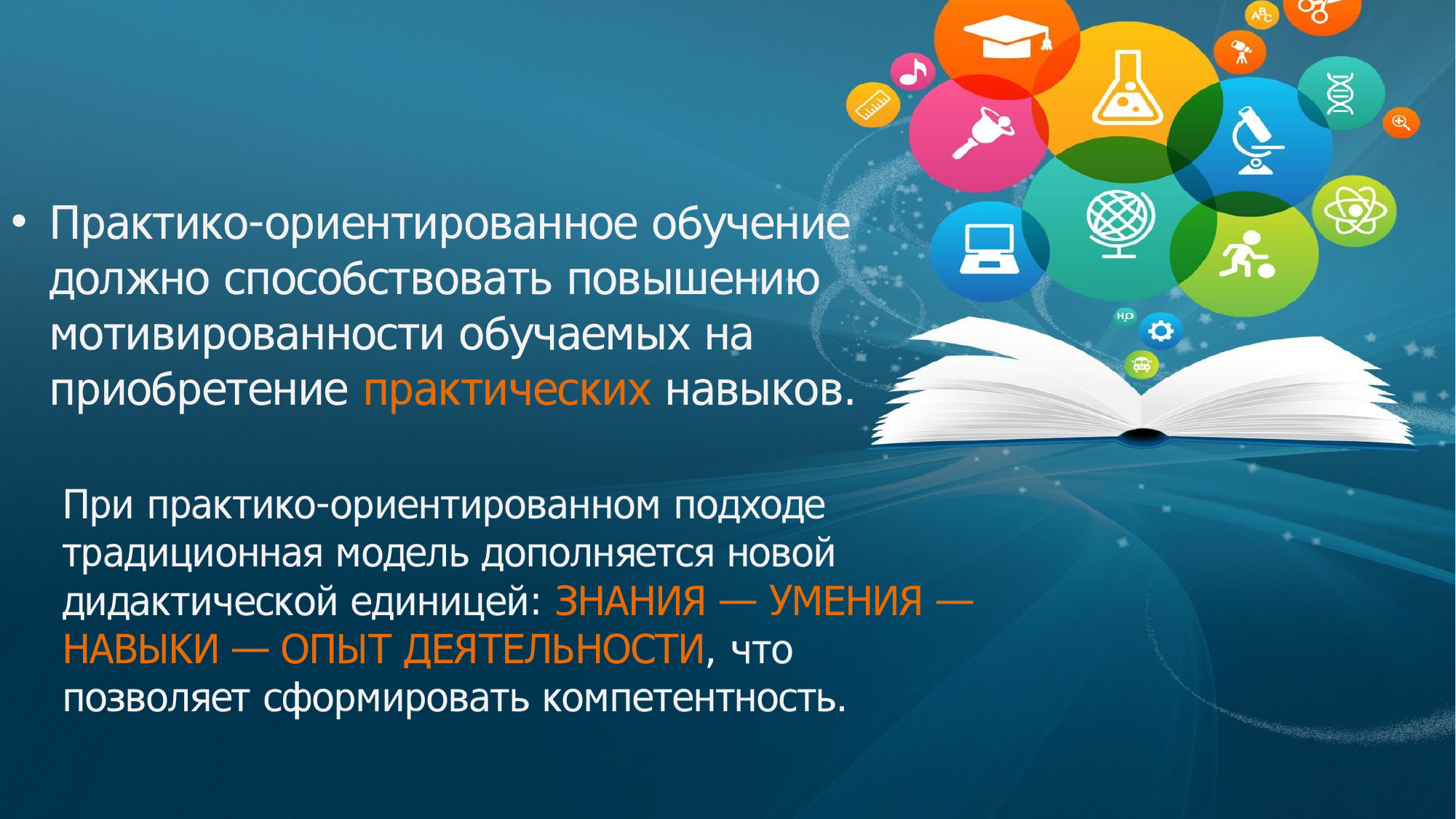

#

Практико-ориентированное обучение   должно способствовать повышению мотивированности обучаемых на приобретение практических навыков.

	При практико-ориентированном подходе традиционная модель дополняется новой дидактической единицей: ЗНАНИЯ — УМЕНИЯ — НАВЫКИ — ОПЫТ ДЕЯТЕЛЬНОСТИ, что позволяет сформировать компетентность.